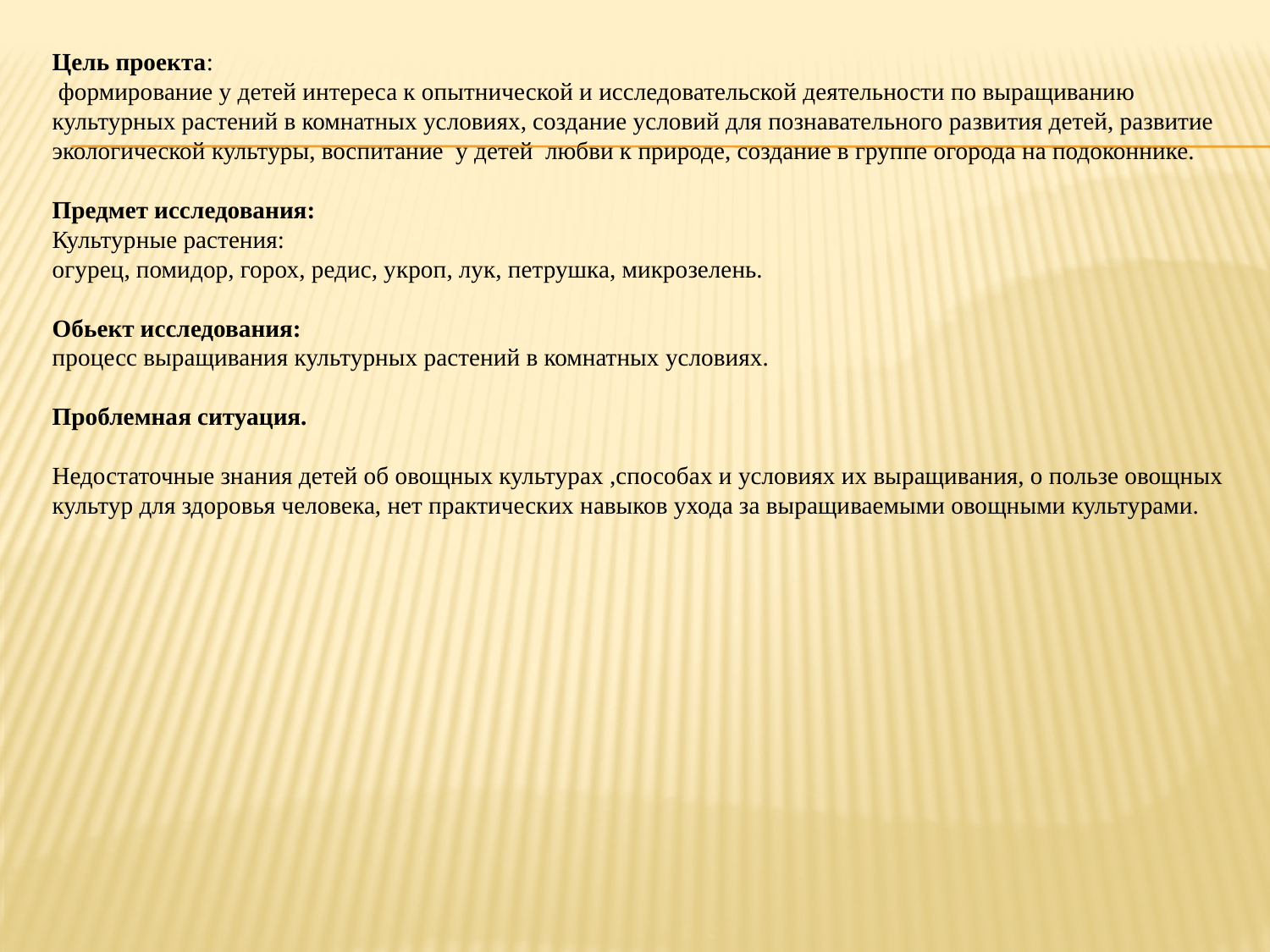

Цель проекта:
 формирование у детей интереса к опытнической и исследовательской деятельности по выращиванию культурных растений в комнатных условиях, создание условий для познавательного развития детей, развитие  экологической культуры, воспитание  у детей  любви к природе, создание в группе огорода на подоконнике.

Предмет исследования:
Культурные растения:
огурец, помидор, горох, редис, укроп, лук, петрушка, микрозелень.
Обьект исследования:
процесс выращивания культурных растений в комнатных условиях.

Проблемная ситуация.

Недостаточные знания детей об овощных культурах ,способах и условиях их выращивания, о пользе овощных культур для здоровья человека, нет практических навыков ухода за выращиваемыми овощными культурами.